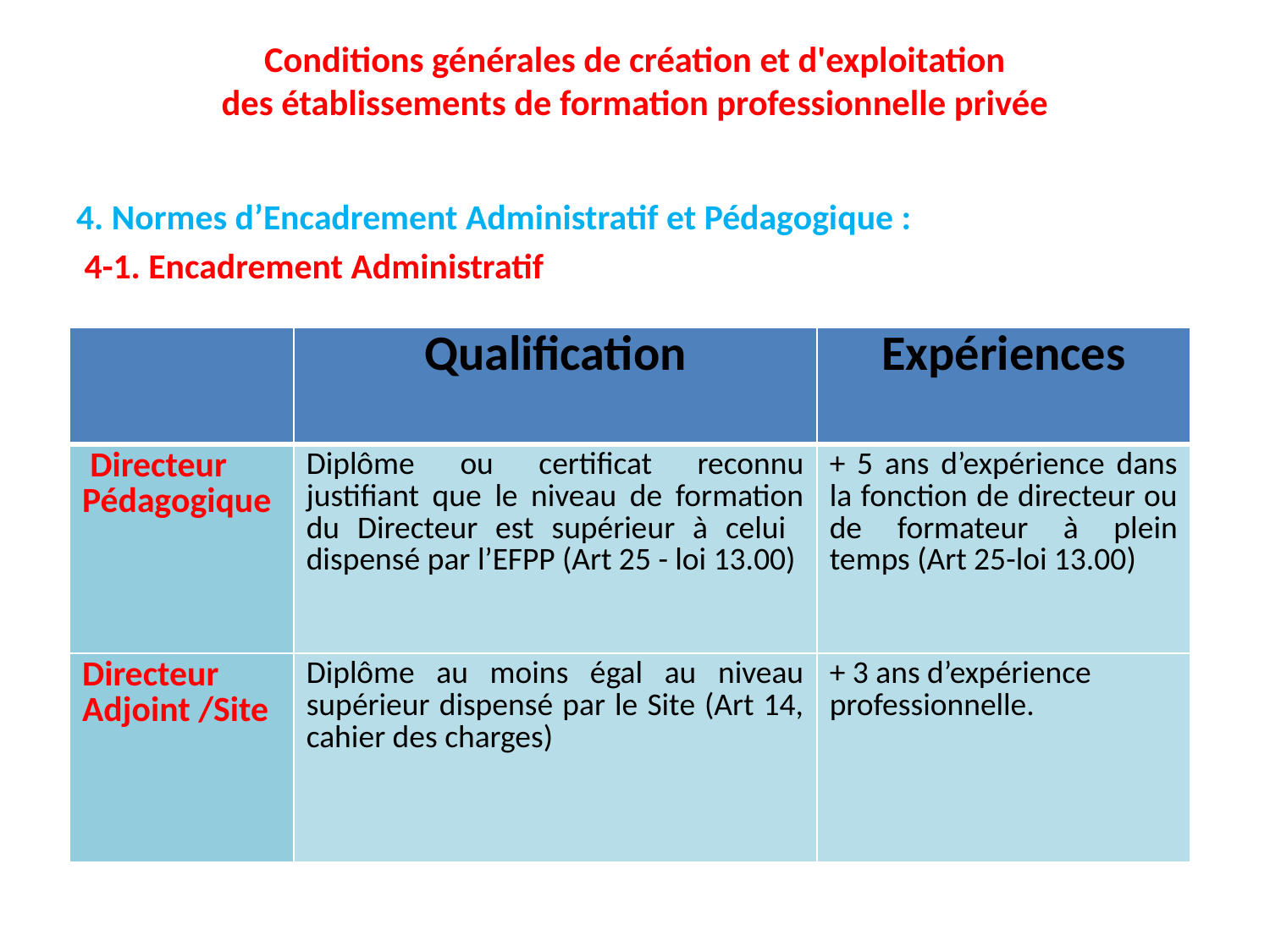

# Conditions générales de création et d'exploitation des établissements de formation professionnelle privée

4. Normes d’Encadrement Administratif et Pédagogique :
 4-1. Encadrement Administratif

|  | Qualification | Expériences |
| --- | --- | --- |
| Directeur Pédagogique | Diplôme ou certificat reconnu justifiant que le niveau de formation du Directeur est supérieur à celui dispensé par l’EFPP (Art 25 - loi 13.00) | + 5 ans d’expérience dans la fonction de directeur ou de formateur à plein temps (Art 25-loi 13.00) |
| Directeur Adjoint /Site | Diplôme au moins égal au niveau supérieur dispensé par le Site (Art 14, cahier des charges) | + 3 ans d’expérience professionnelle. |